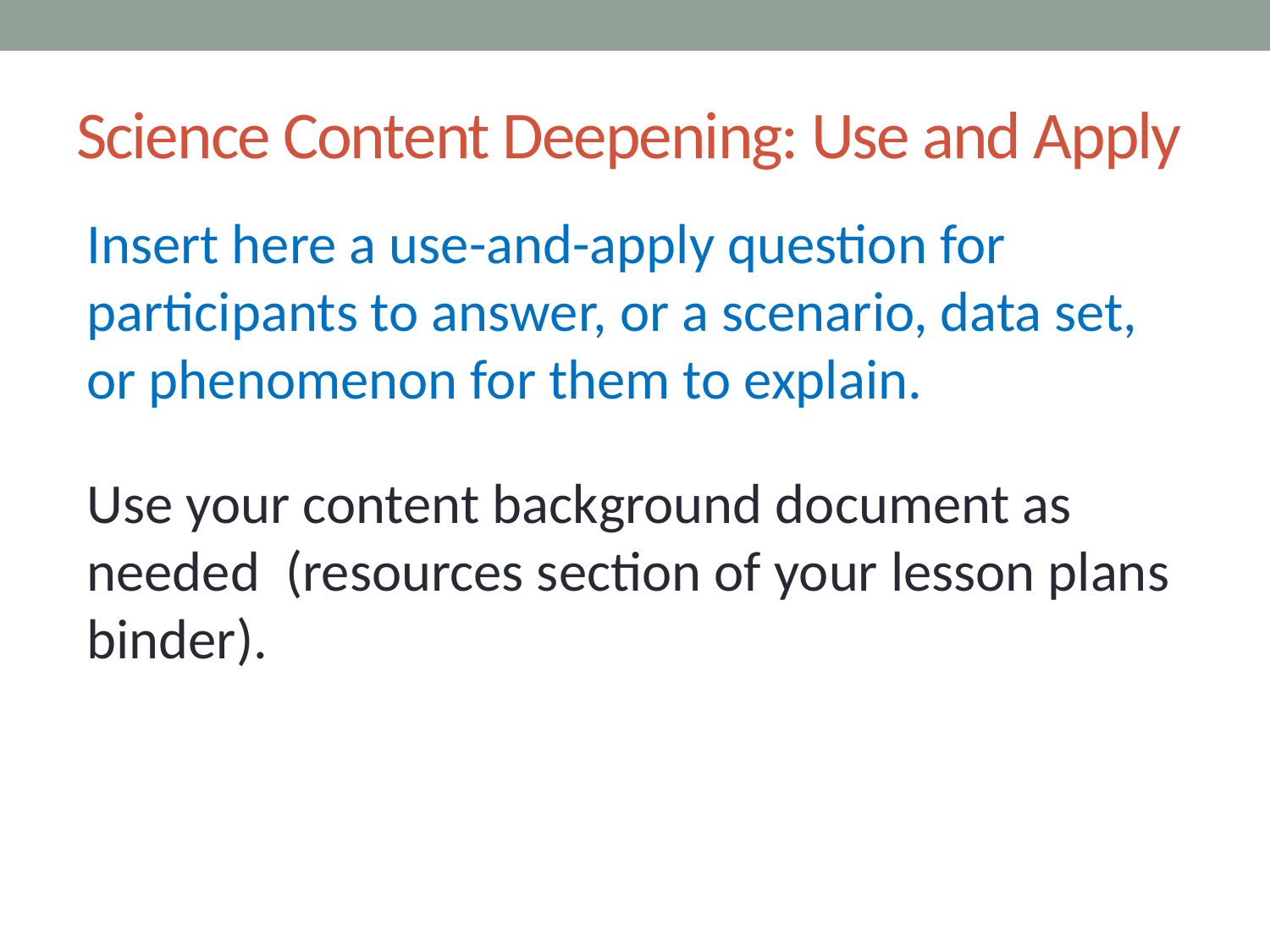

# Science Content Deepening: Use and Apply
Insert here a use-and-apply question for participants to answer, or a scenario, data set,
or phenomenon for them to explain.
Use your content background document as needed  (resources section of your lesson plans binder).